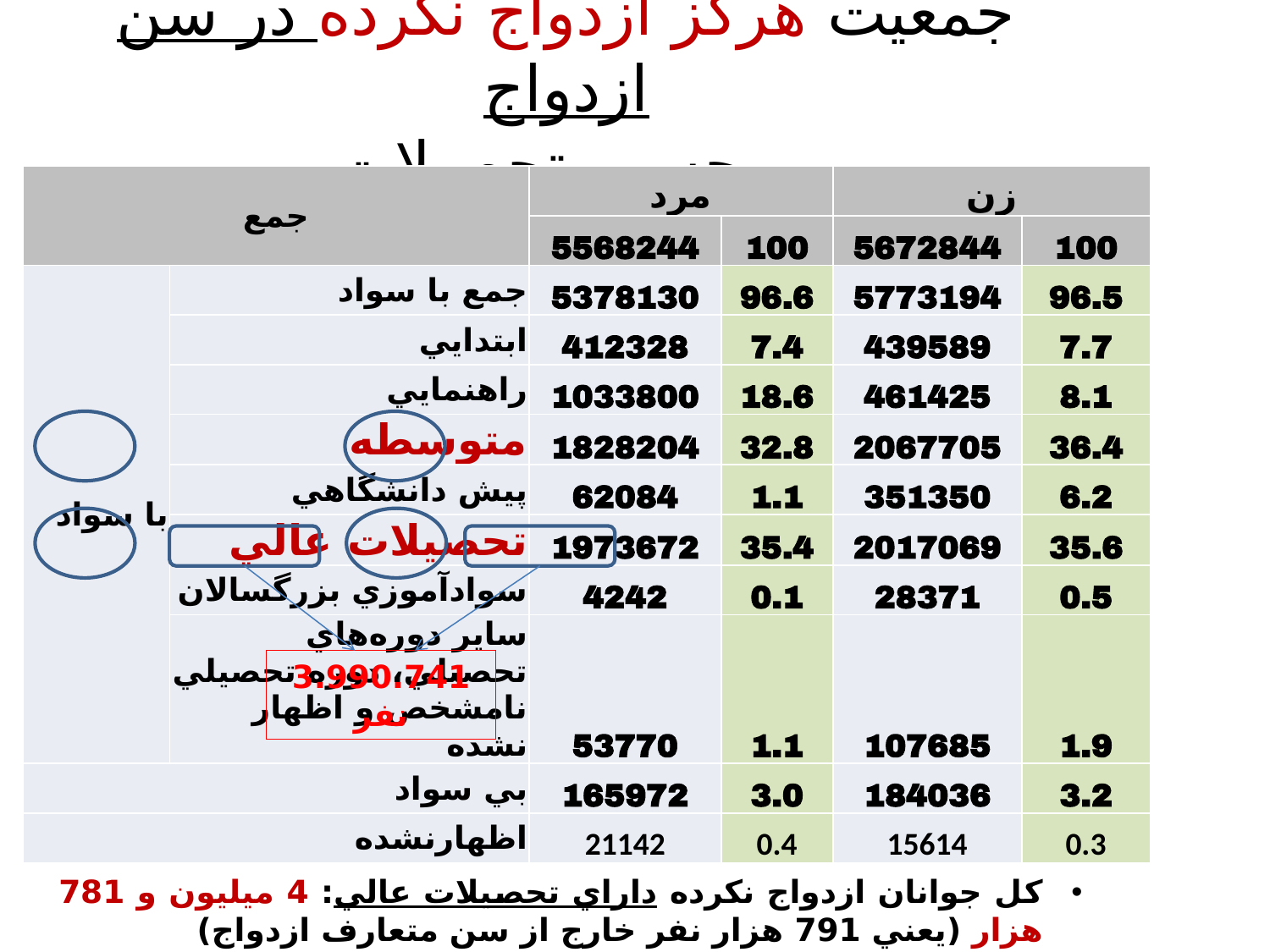

# جمعیت هرگز ازدواج نکرده در سن ازدواج برحسب تحصیلات
| جمع |  | مرد |  | زن |  |
| --- | --- | --- | --- | --- | --- |
|  |  | 5568244 | 100 | 5672844 | 100 |
| با سواد | جمع با سواد | 5378130 | 96.6 | 5773194 | 96.5 |
|  | ابتدايي | 412328 | 7.4 | 439589 | 7.7 |
|  | راهنمايي | 1033800 | 18.6 | 461425 | 8.1 |
|  | متوسطه | 1828204 | 32.8 | 2067705 | 36.4 |
|  | پيش دانشگاهي | 62084 | 1.1 | 351350 | 6.2 |
|  | تحصیلات عالي | 1973672 | 35.4 | 2017069 | 35.6 |
|  | سوادآموزي بزرگسالان | 4242 | 0.1 | 28371 | 0.5 |
|  | ساير دوره‌‌هاي تحصيلي، دوره تحصيلي نامشخص و اظهار نشده | 53770 | 1.1 | 107685 | 1.9 |
| بي سواد |  | 165972 | 3.0 | 184036 | 3.2 |
| اظهارنشده |  | 21142 | 0.4 | 15614 | 0.3 |

3.990.741 نفر
کل جوانان ازدواج نکرده داراي تحصيلات عالي: 4 ميليون و 781 هزار (يعني 791 هزار نفر خارج از سن متعارف ازدواج)